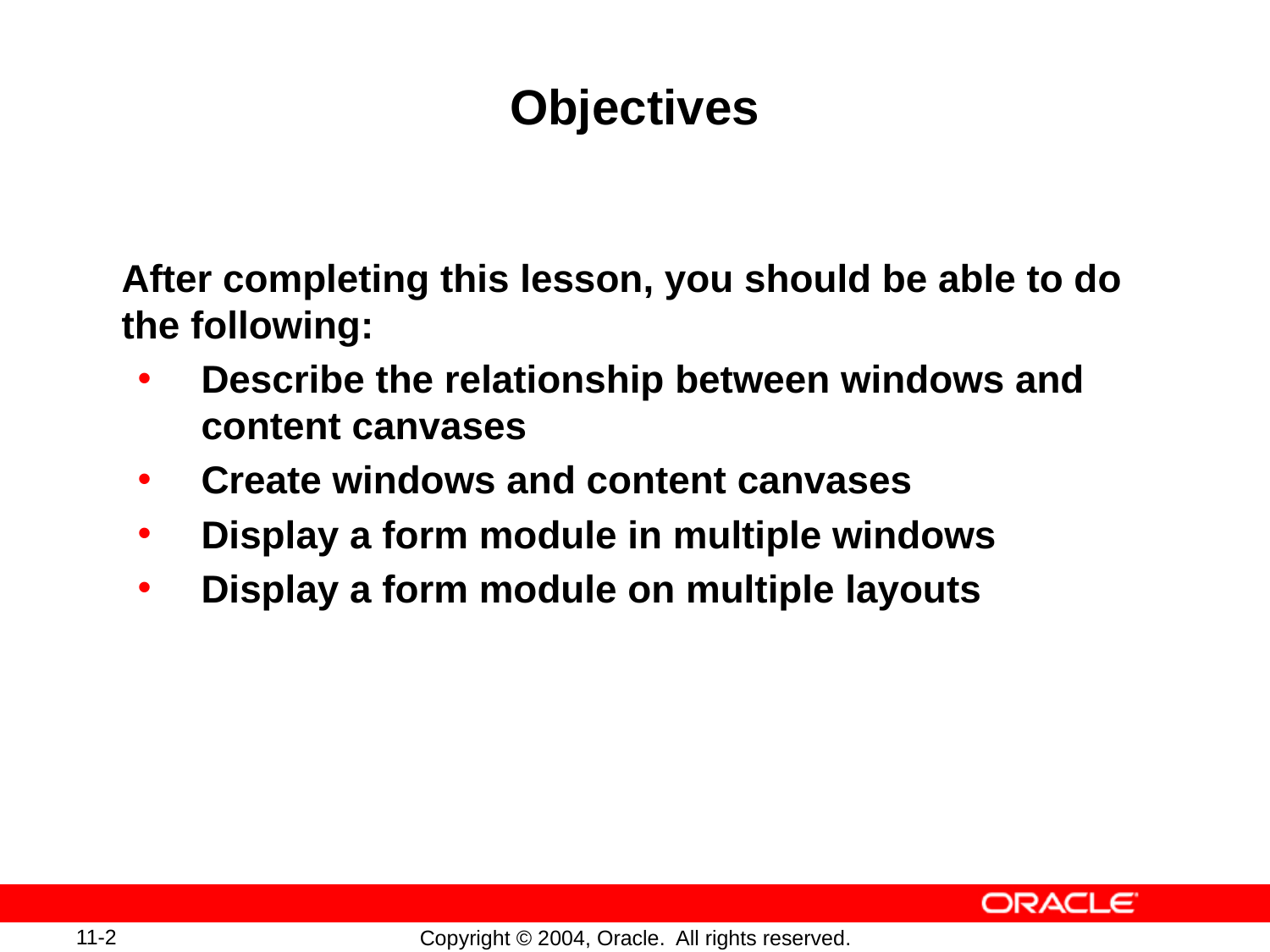

# Objectives
After completing this lesson, you should be able to do the following:
Describe the relationship between windows and content canvases
Create windows and content canvases
Display a form module in multiple windows
Display a form module on multiple layouts